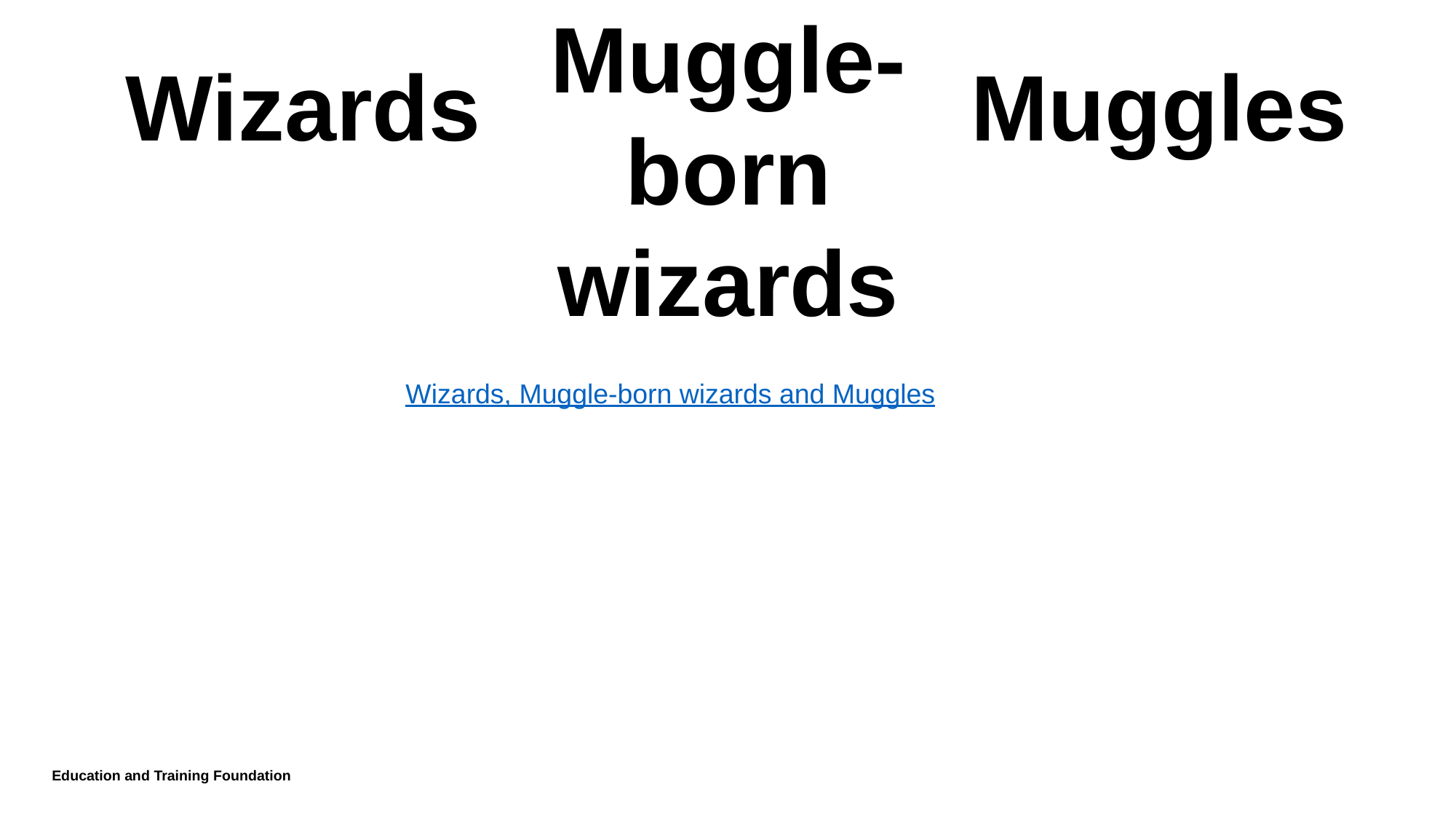

Muggle-
born wizards
# Wizards                   Muggles
Wizards, Muggle-born wizards and Muggles
Education and Training Foundation